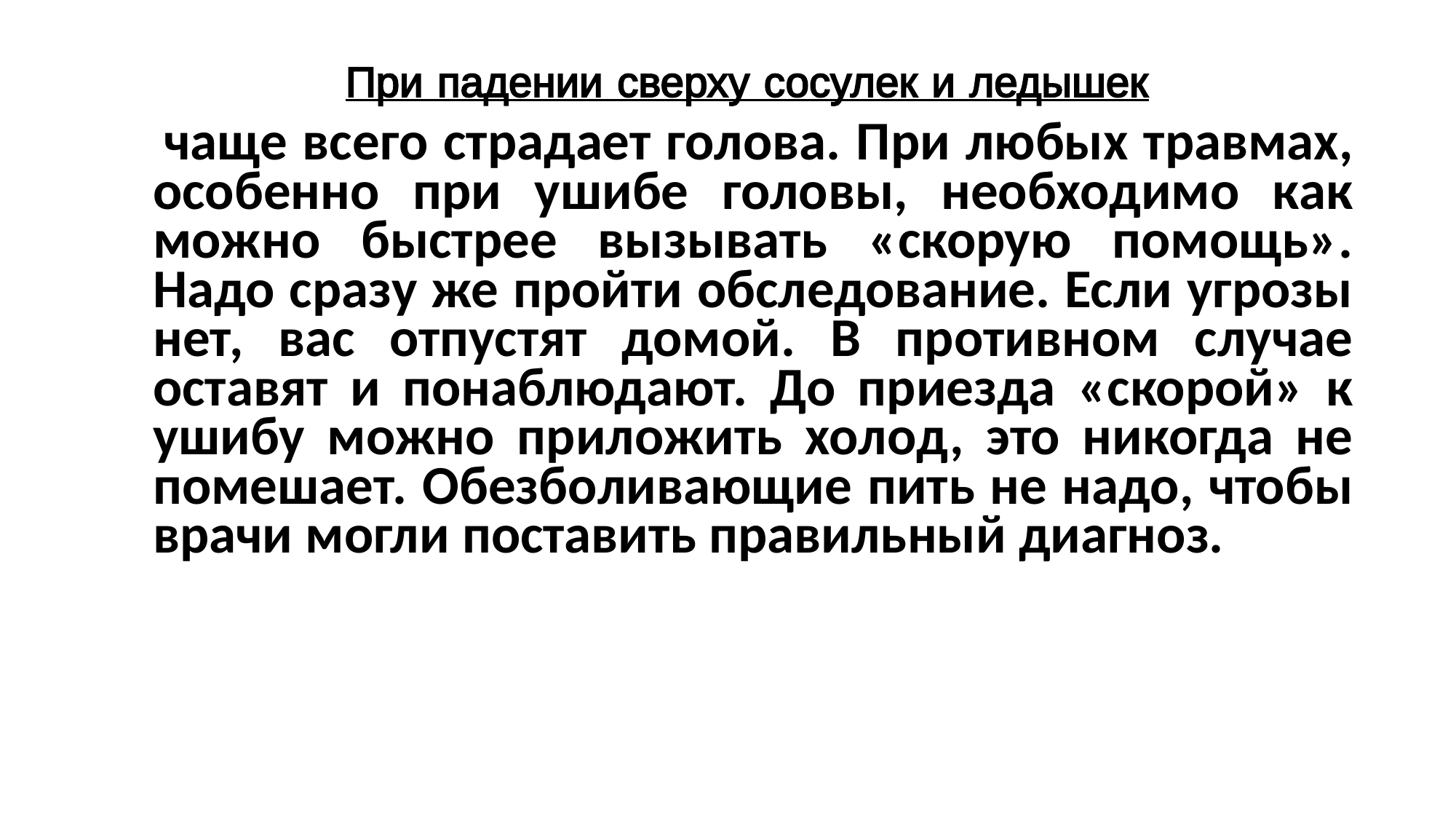

При падении сверху сосулек и ледышек
   чаще всего страдает голова. При любых травмах, особенно при ушибе головы, необходимо как можно быстрее вызывать «скорую помощь». Надо сразу же пройти обследование. Если угрозы нет, вас отпустят домой. В противном случае оставят и понаблюдают. До приезда «скорой» к ушибу можно приложить холод, это никогда не помешает. Обезболивающие пить не надо, чтобы врачи могли поставить правильный диагноз.